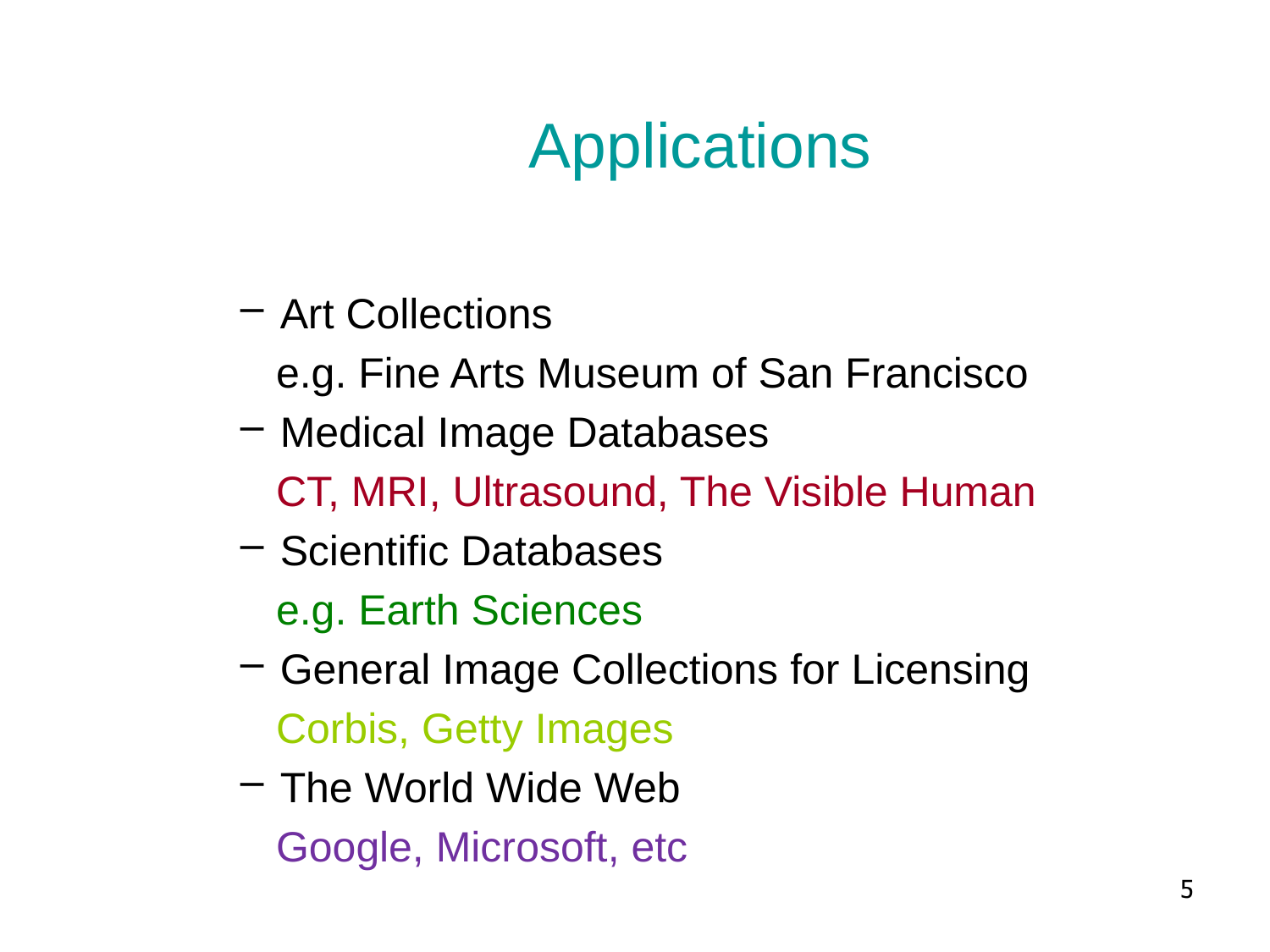

# Applications
Art Collections
   e.g. Fine Arts Museum of San Francisco
Medical Image Databases
   CT, MRI, Ultrasound, The Visible Human
Scientific Databases
   e.g. Earth Sciences
General Image Collections for Licensing
   Corbis, Getty Images
The World Wide Web
   Google, Microsoft, etc
5